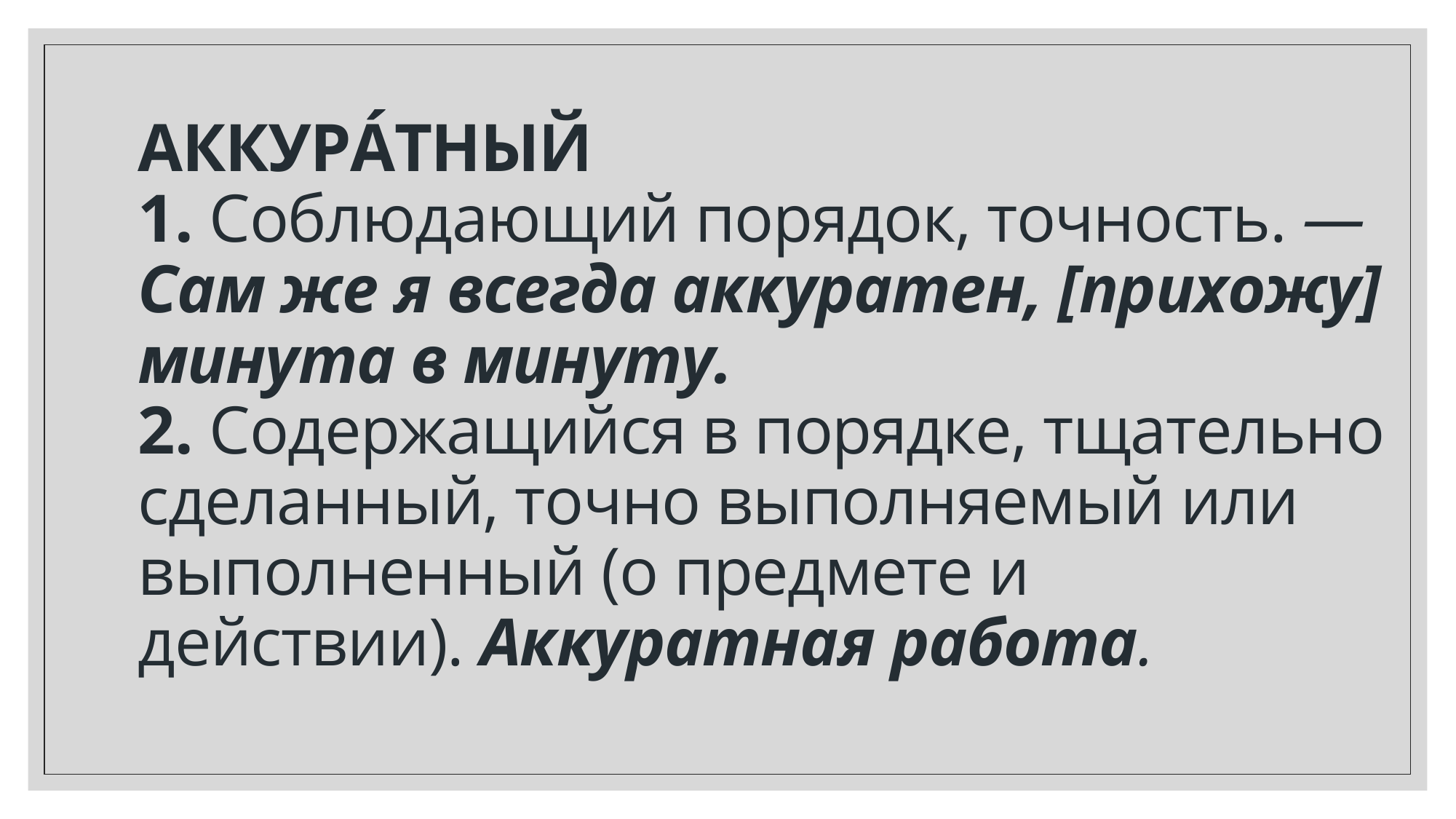

# АККУРА́ТНЫЙ 1. Соблюдающий порядок, точность. — Сам же я всегда аккуратен, [прихожу] минута в минуту.  2. Содержащийся в порядке, тщательно сделанный, точно выполняемый или выполненный (о предмете и действии). Аккуратная работа.